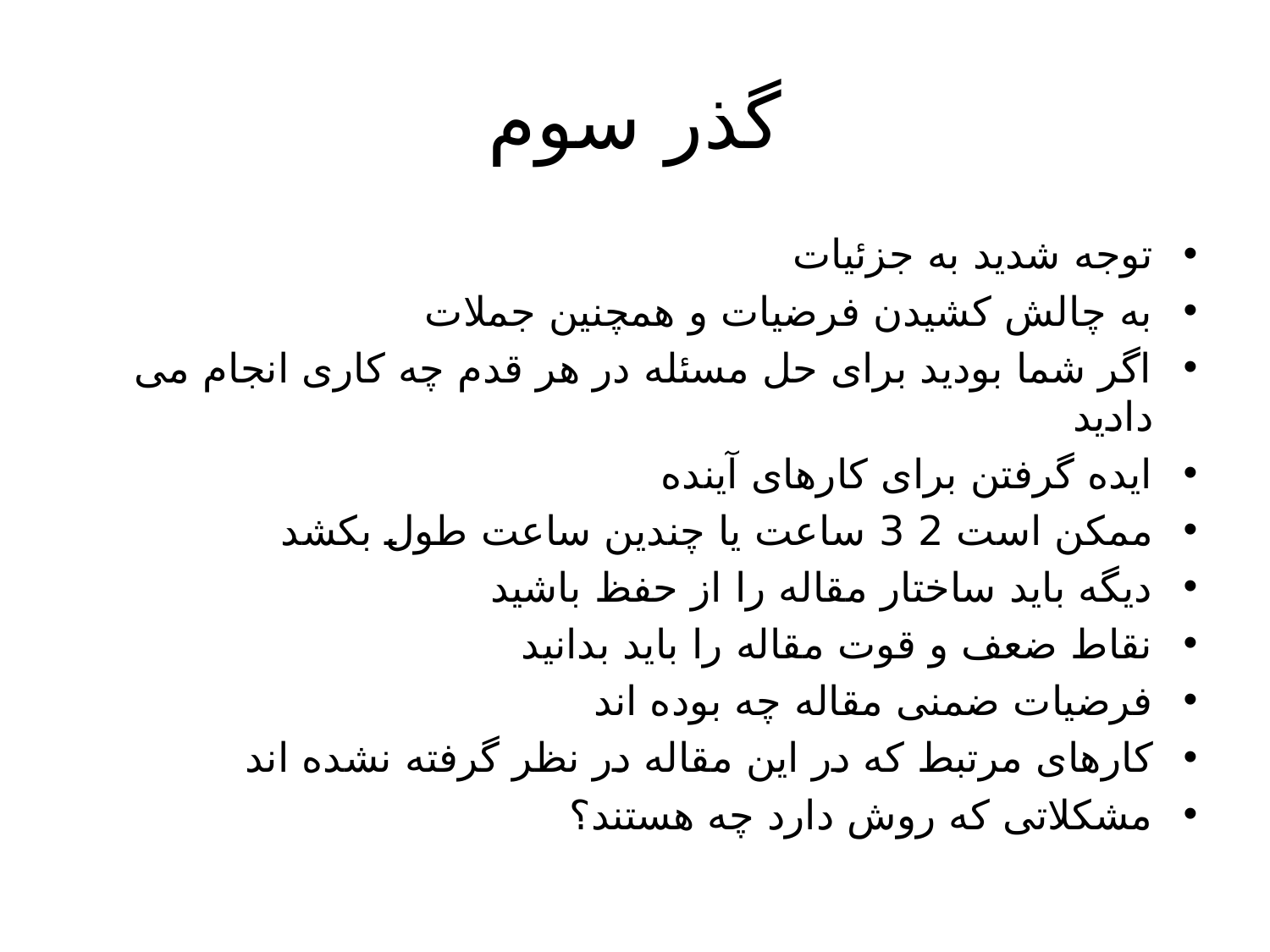

# گذر سوم
توجه شدید به جزئیات
به چالش کشیدن فرضیات و همچنین جملات
اگر شما بودید برای حل مسئله در هر قدم چه کاری انجام می دادید
ایده گرفتن برای کارهای آینده
ممکن است 2 3 ساعت یا چندین ساعت طول بکشد
دیگه باید ساختار مقاله را از حفظ باشید
نقاط ضعف و قوت مقاله را باید بدانید
فرضیات ضمنی مقاله چه بوده اند
کارهای مرتبط که در این مقاله در نظر گرفته نشده اند
مشکلاتی که روش دارد چه هستند؟